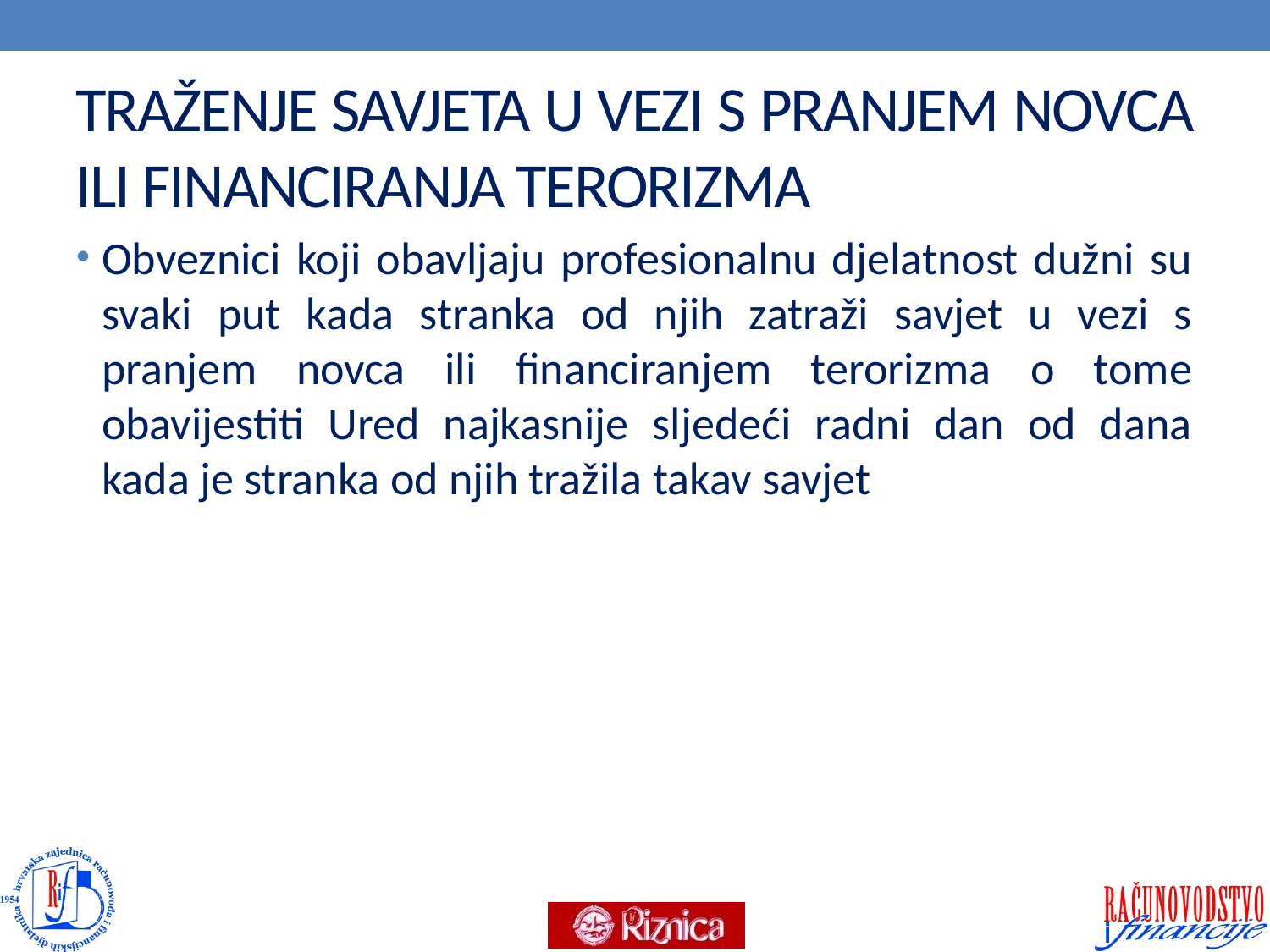

# TRAŽENJE SAVJETA U VEZI S PRANJEM NOVCA ILI FINANCIRANJA TERORIZMA
Obveznici koji obavljaju profesionalnu djelatnost dužni su svaki put kada stranka od njih zatraži savjet u vezi s pranjem novca ili financiranjem terorizma o tome obavijestiti Ured najkasnije sljedeći radni dan od dana kada je stranka od njih tražila takav savjet